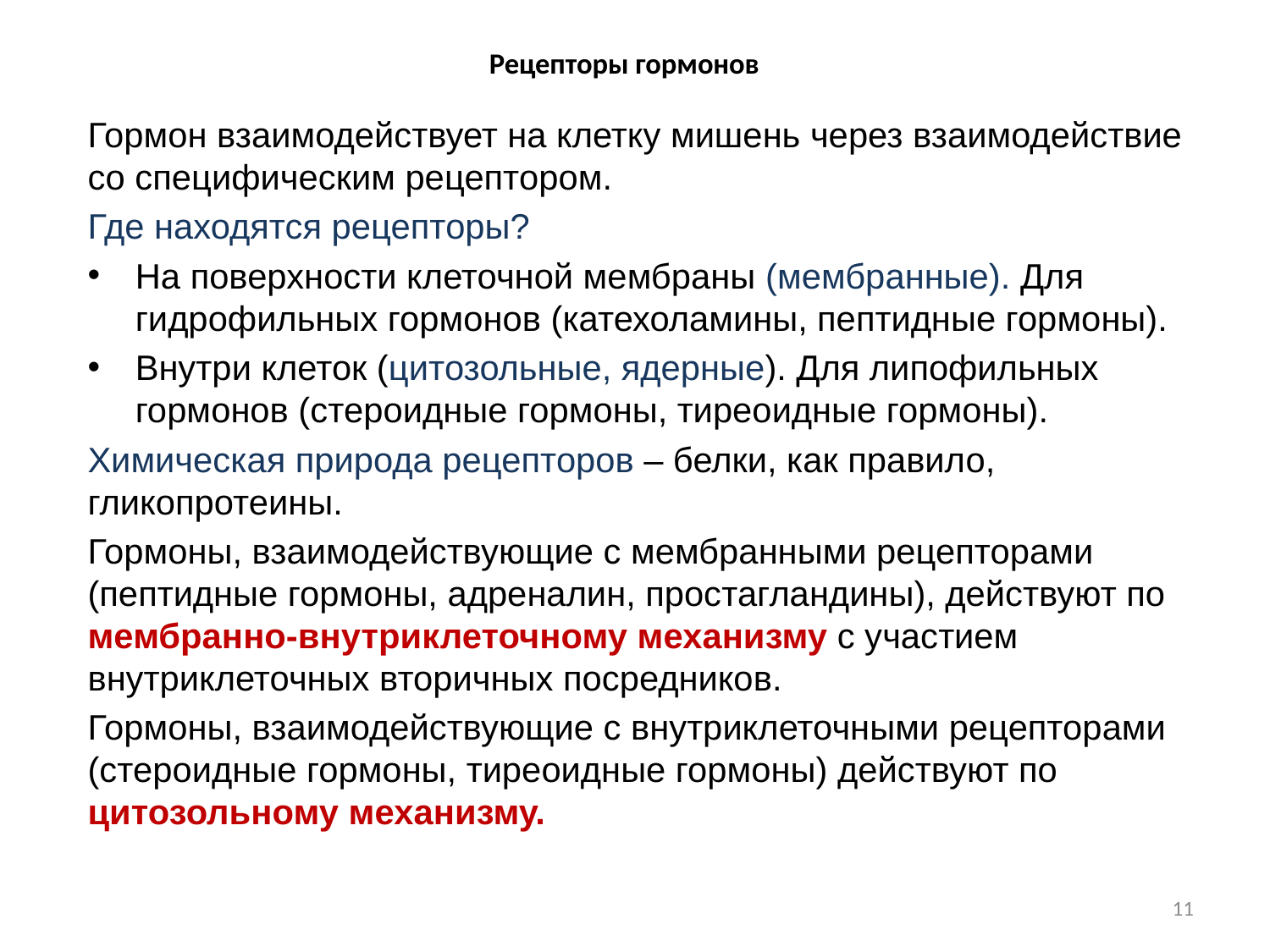

# Рецепторы гормонов
Гормон взаимодействует на клетку мишень через взаимодействие со специфическим рецептором.
Где находятся рецепторы?
На поверхности клеточной мембраны (мембранные). Для гидрофильных гормонов (катехоламины, пептидные гормоны).
Внутри клеток (цитозольные, ядерные). Для липофильных гормонов (стероидные гормоны, тиреоидные гормоны).
Химическая природа рецепторов – белки, как правило, гликопротеины.
Гормоны, взаимодействующие с мембранными рецепторами (пептидные гормоны, адреналин, простагландины), действуют по мембранно-внутриклеточному механизму с участием внутриклеточных вторичных посредников.
Гормоны, взаимодействующие с внутриклеточными рецепторами (стероидные гормоны, тиреоидные гормоны) действуют по цитозольному механизму.
11